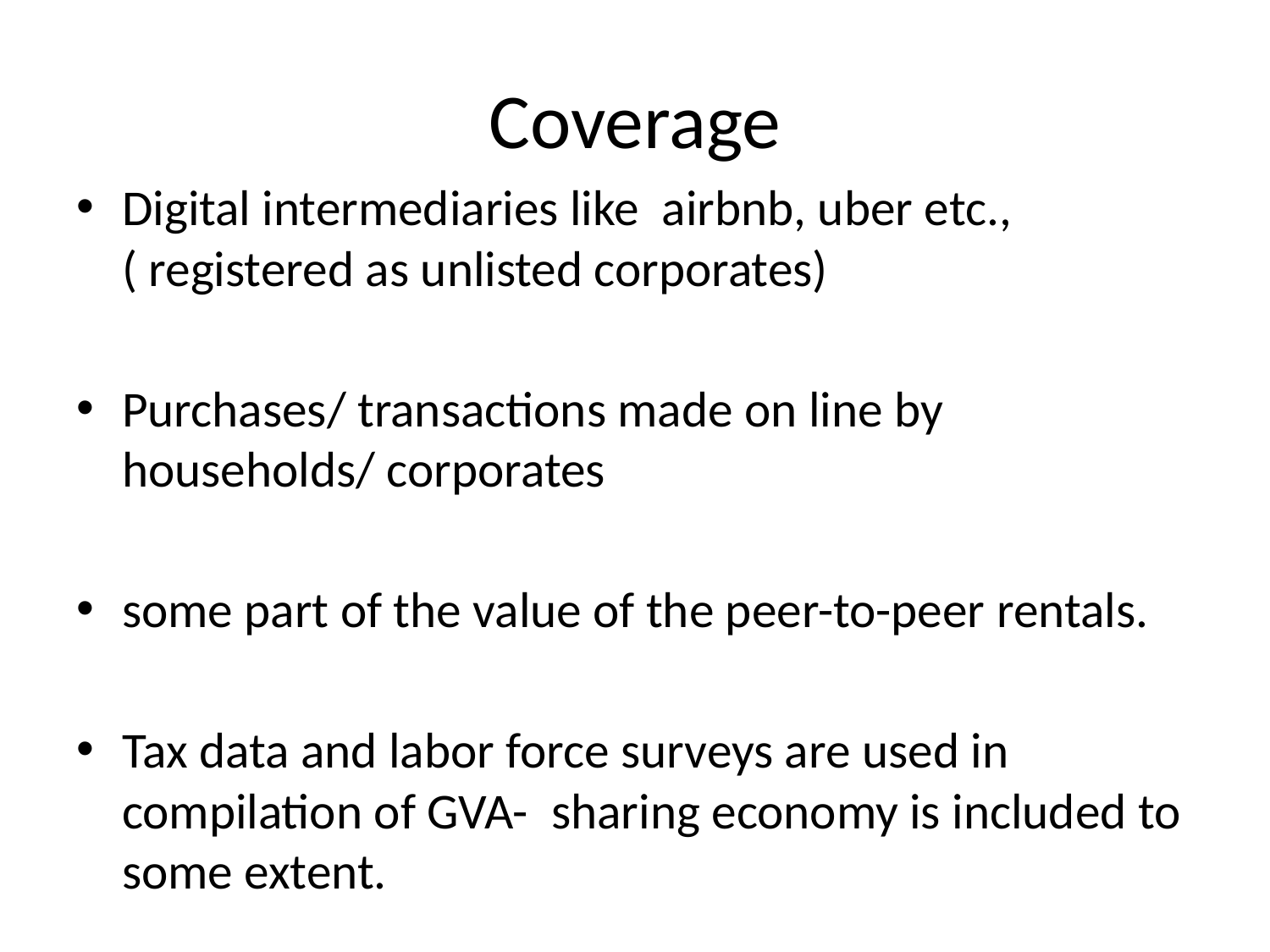

# Coverage
Digital intermediaries like  airbnb, uber etc.,( registered as unlisted corporates)

Purchases/ transactions made on line by households/ corporates

some part of the value of the peer-to-peer rentals.

Tax data and labor force surveys are used in compilation of GVA-  sharing economy is included to some extent.